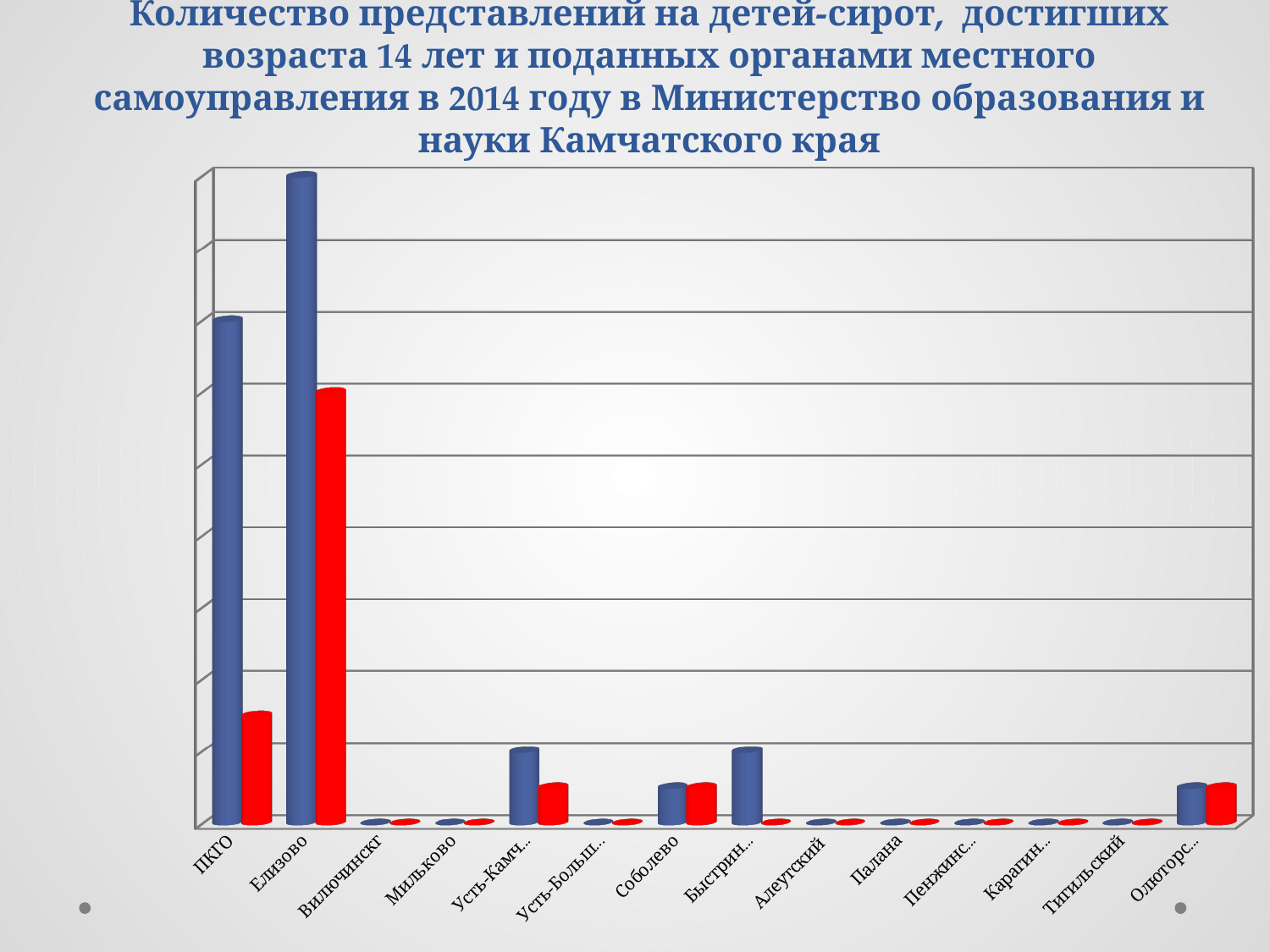

# Количество представлений на детей-сирот,  достигших возраста 14 лет и поданных органами местного самоуправления в 2014 году в Министерство образования и науки Камчатского края

[unsupported chart]